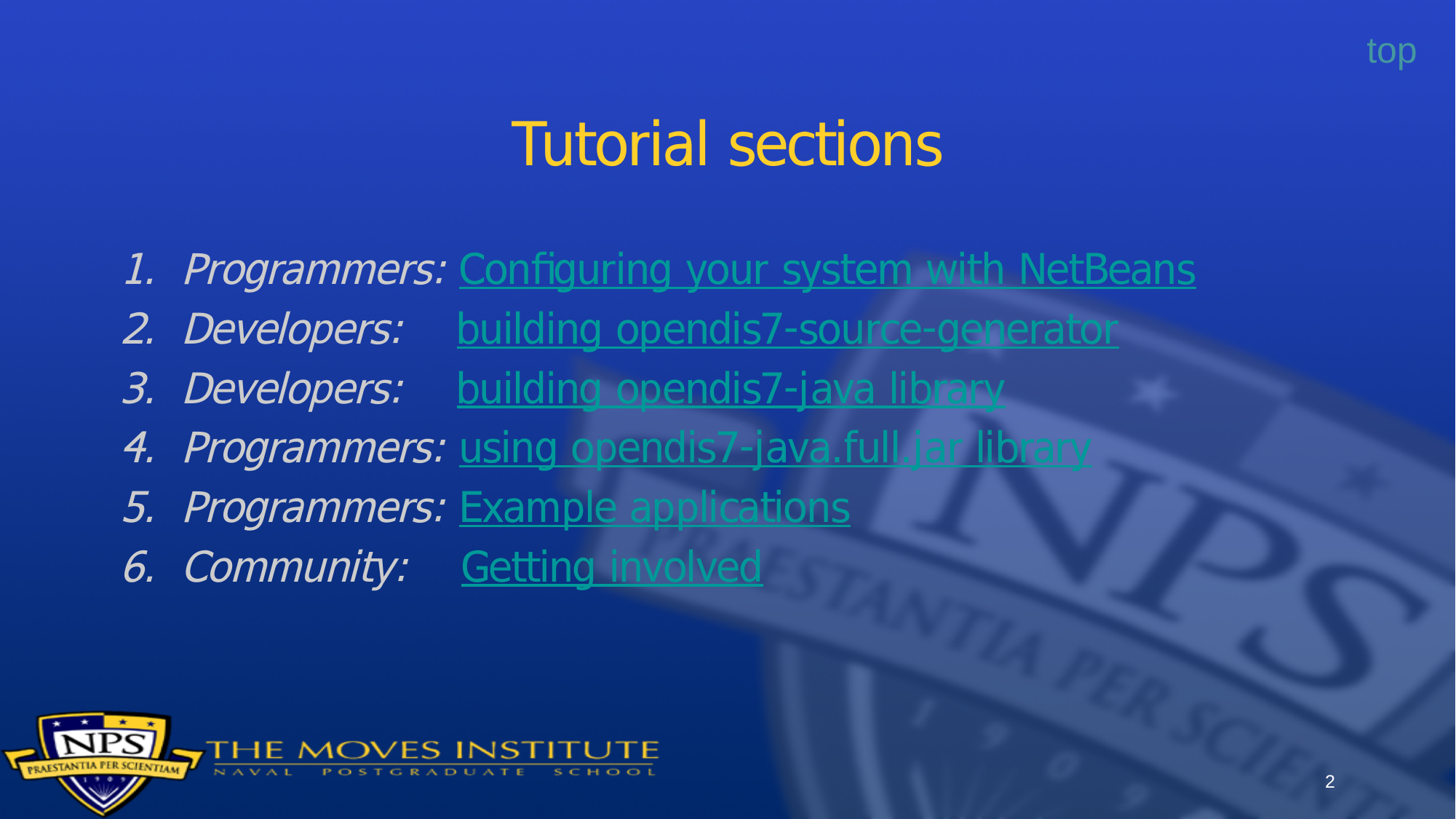

top
# Tutorial sections
Programmers: Configuring your system with NetBeans
Developers:    building opendis7-source-generator
Developers:    building opendis7-java library
Programmers: using opendis7-java.full.jar library
Programmers: Example applications
Community:    Getting involved

2